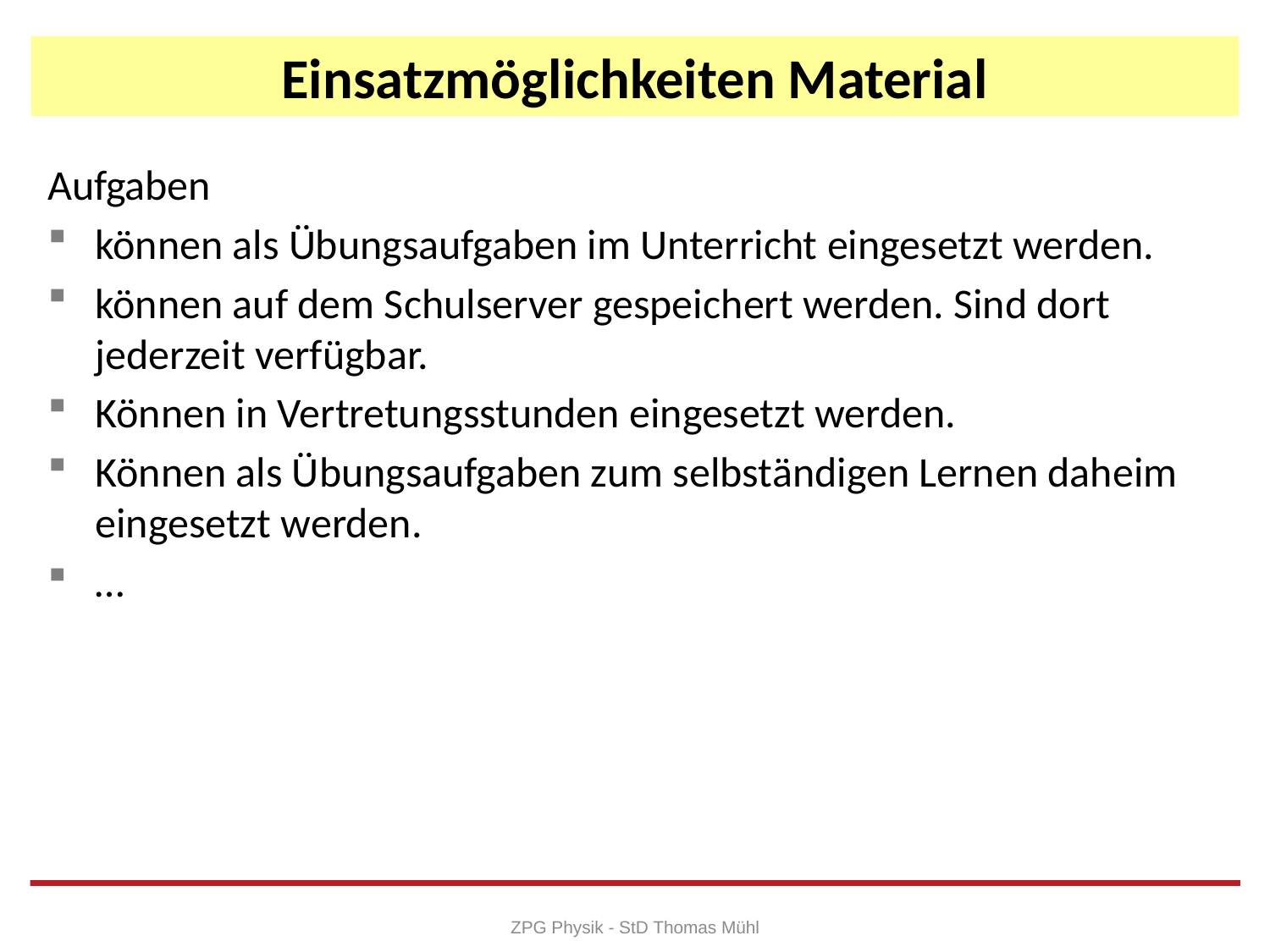

# Einsatzmöglichkeiten Material
Aufgaben
können als Übungsaufgaben im Unterricht eingesetzt werden.
können auf dem Schulserver gespeichert werden. Sind dort jederzeit verfügbar.
Können in Vertretungsstunden eingesetzt werden.
Können als Übungsaufgaben zum selbständigen Lernen daheim eingesetzt werden.
…

ZPG Physik - StD Thomas Mühl